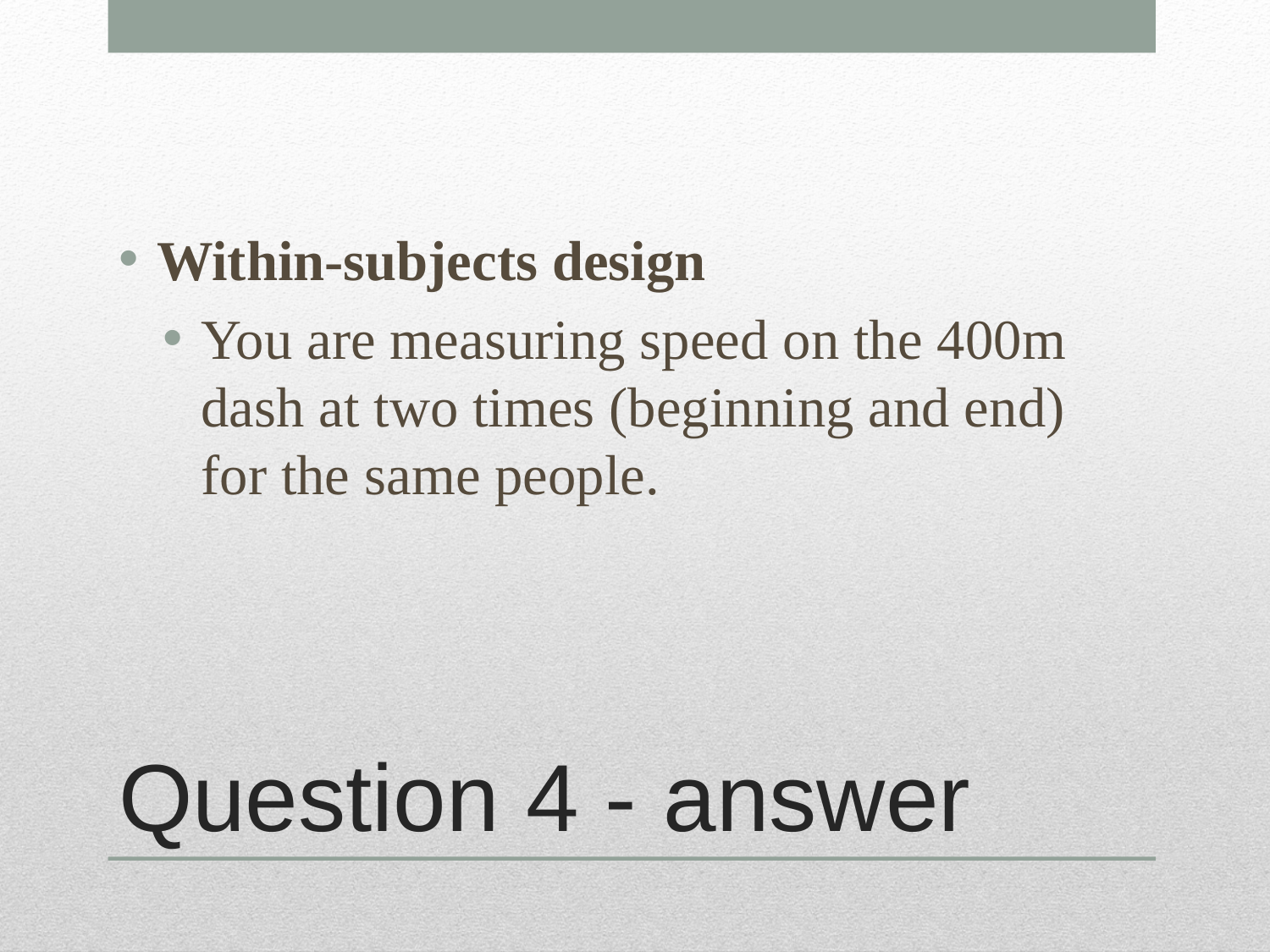

Within-subjects design
You are measuring speed on the 400m dash at two times (beginning and end) for the same people.
# Question 4 - answer